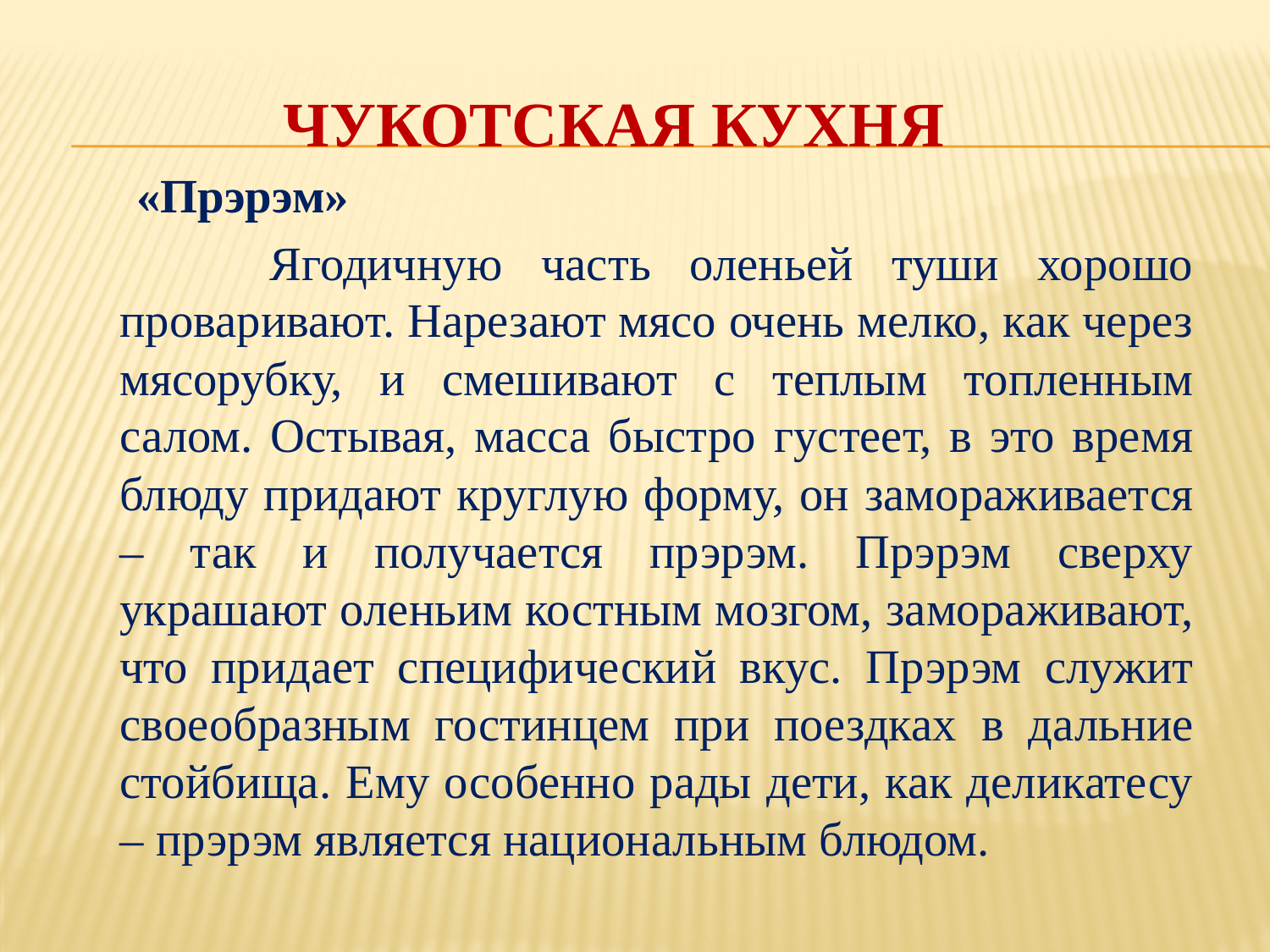

# Чукотская кухня
     «Прэрэм»
     Ягодичную часть оленьей туши хорошо проваривают. Нарезают мясо очень мелко, как через мясорубку, и смешивают с теплым топленным салом. Остывая, масса быстро густеет, в это время блюду придают круглую форму, он замораживается – так и получается прэрэм. Прэрэм сверху украшают оленьим костным мозгом, замораживают, что придает специфический вкус. Прэрэм служит своеобразным гостинцем при поездках в дальние стойбища. Ему особенно рады дети, как деликатесу – прэрэм является национальным блюдом.